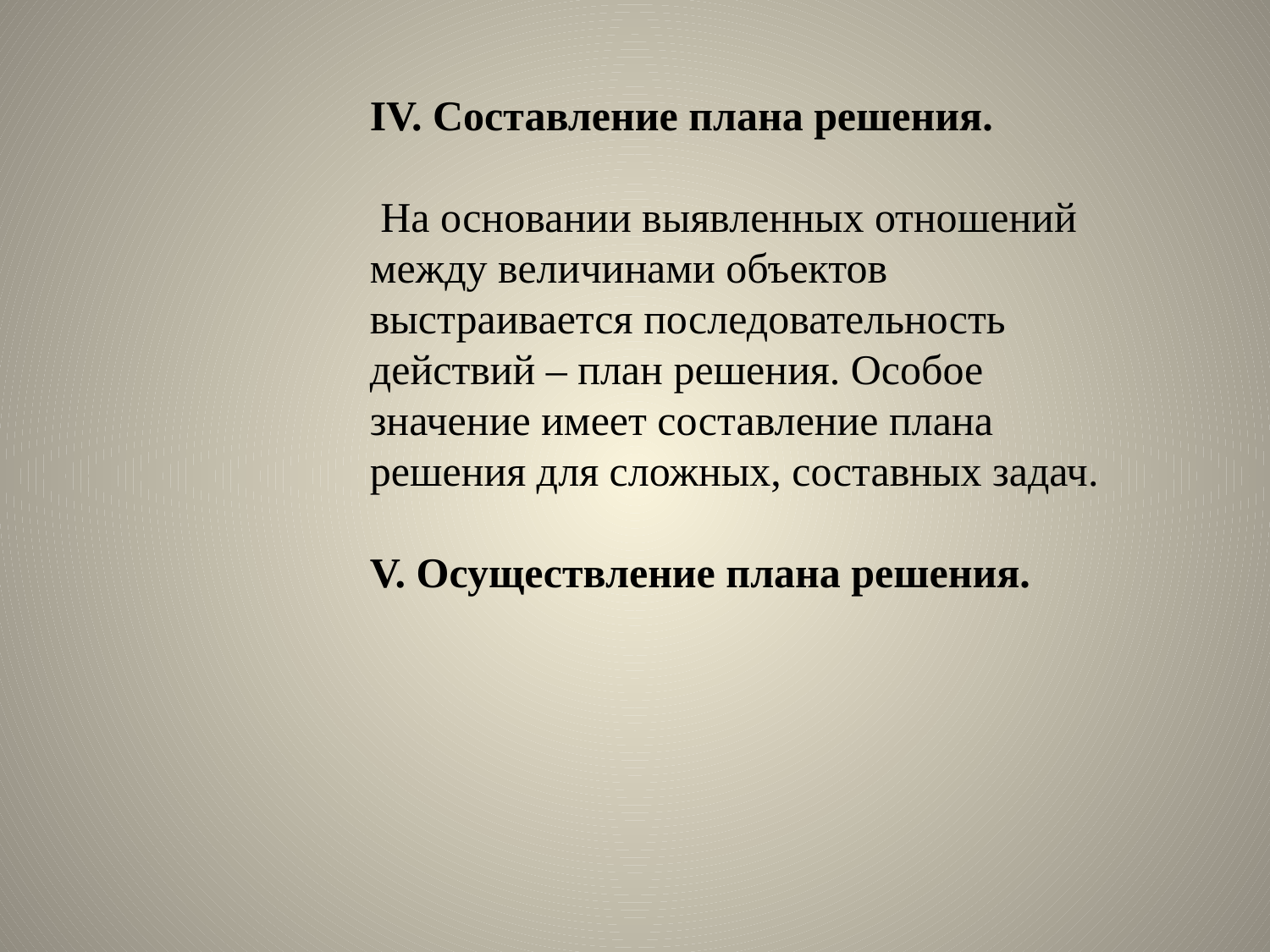

IV. Составление плана решения.

 На основании выявленных отношений между величинами объектов выстраивается последовательность действий – план решения. Особое значение имеет составление плана решения для сложных, составных задач.

V. Осуществление плана решения.